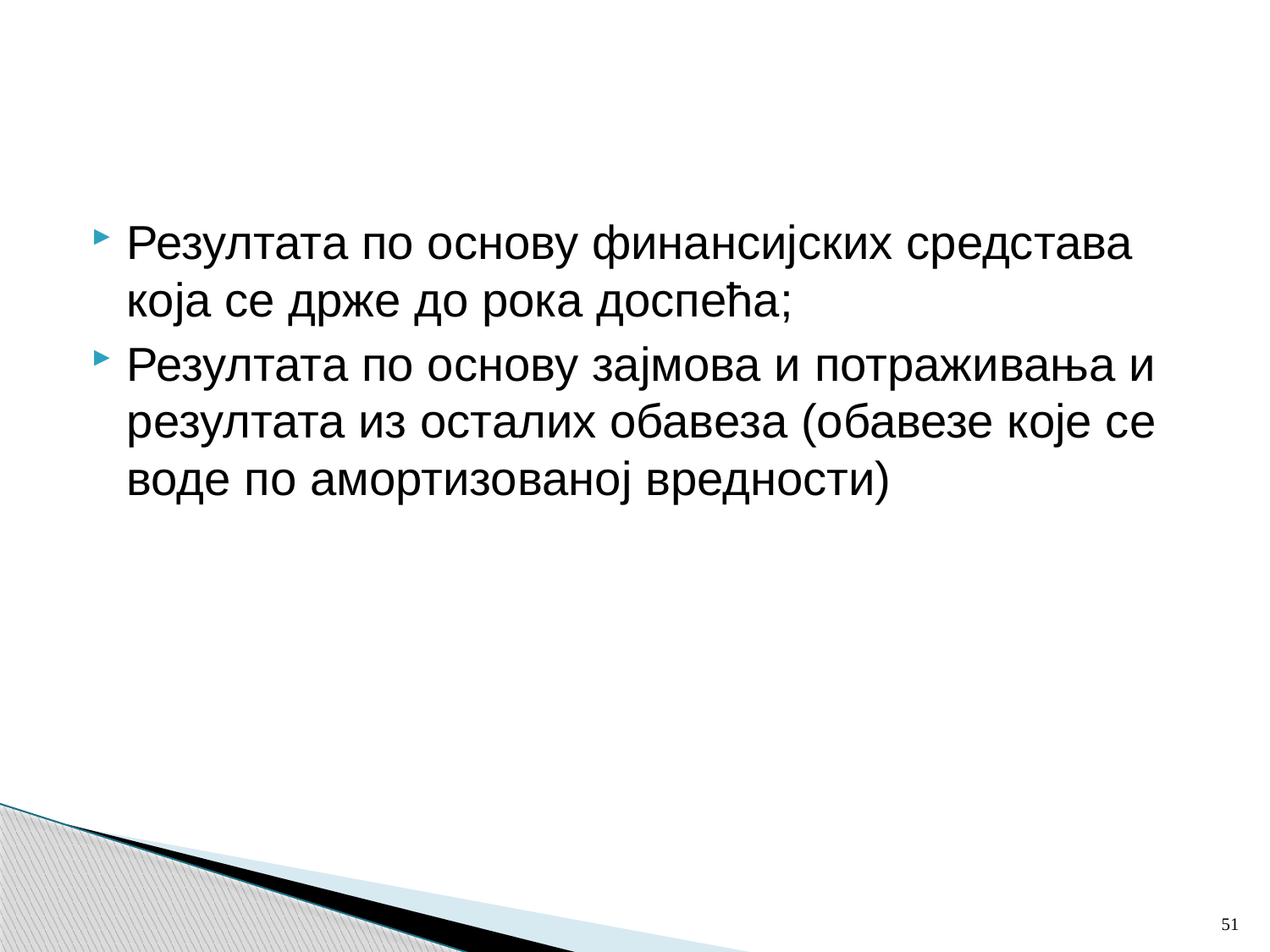

#
Резултата по основу финансијских средстава која се држе до рока доспећа;
Резултата по основу зајмова и потраживања и резултата из осталих обавеза (обавезе које се воде по амортизованој вредности)
51